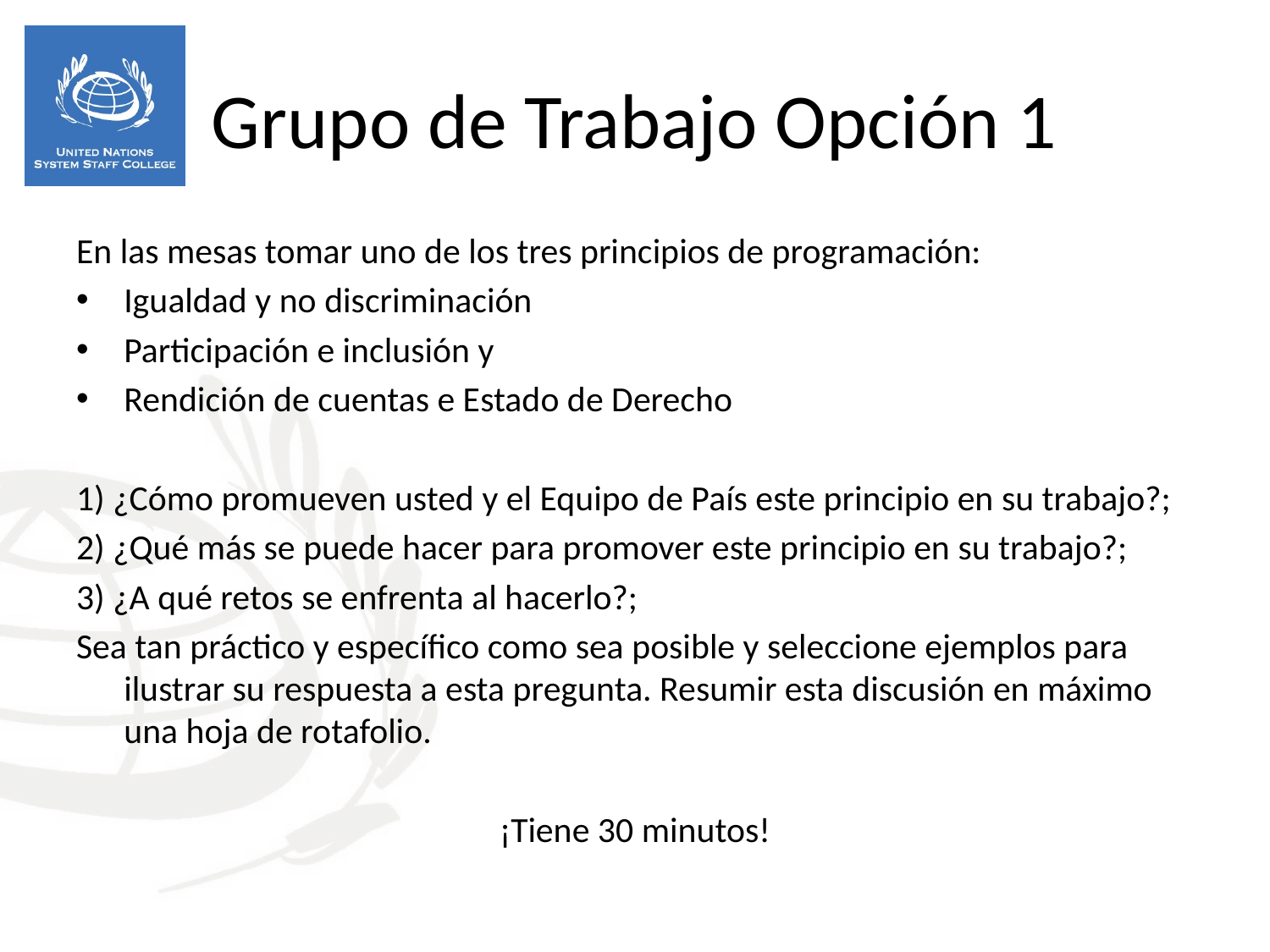

Grupo de Trabajo Opción 1
En las mesas tomar uno de los tres principios de programación:
Igualdad y no discriminación
Participación e inclusión y
Rendición de cuentas e Estado de Derecho

1) ¿Cómo promueven usted y el Equipo de País este principio en su trabajo?;
2) ¿Qué más se puede hacer para promover este principio en su trabajo?;
3) ¿A qué retos se enfrenta al hacerlo?;
Sea tan práctico y específico como sea posible y seleccione ejemplos para ilustrar su respuesta a esta pregunta. Resumir esta discusión en máximo una hoja de rotafolio.

¡Tiene 30 minutos!